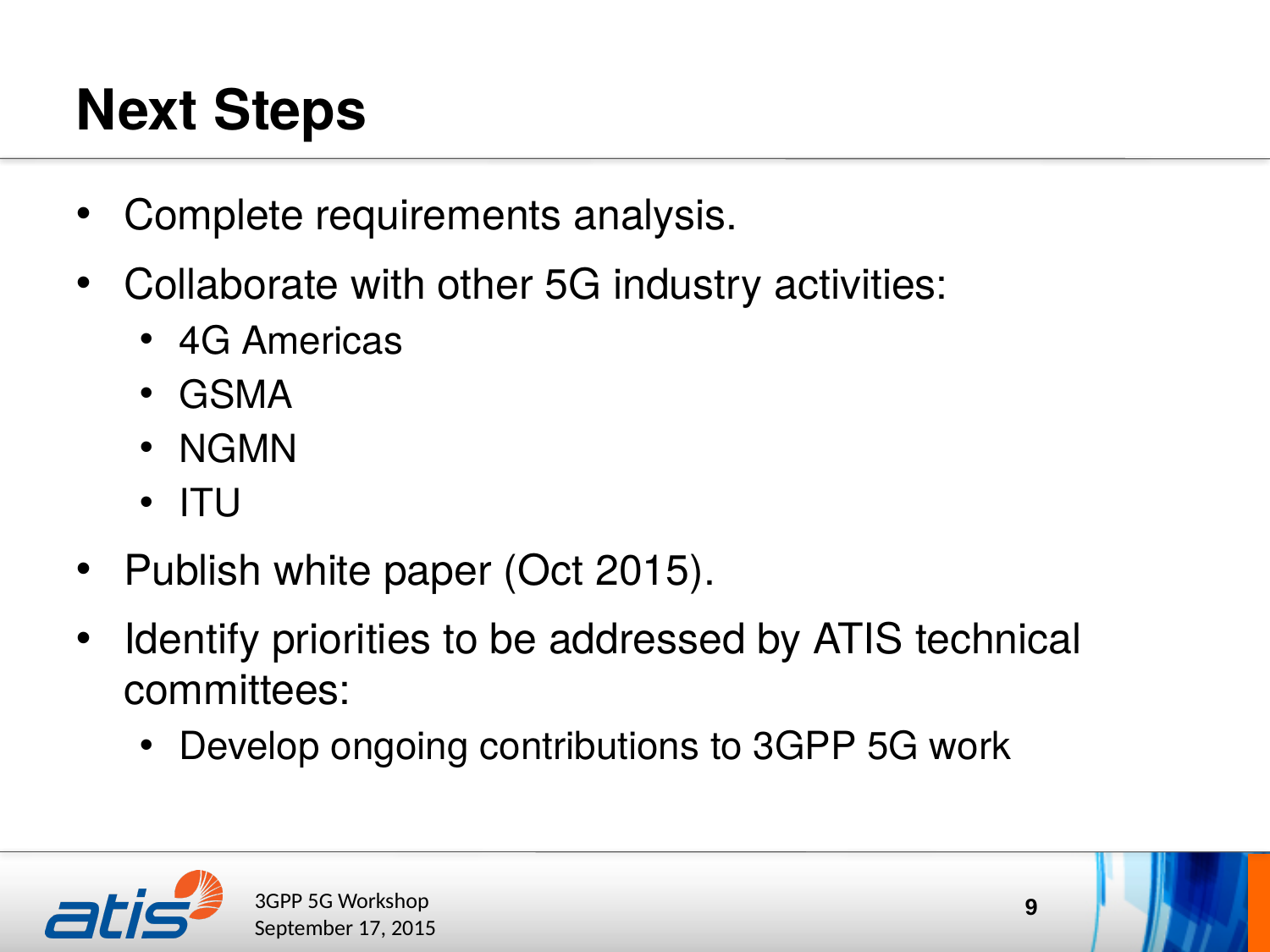

# Next Steps
Complete requirements analysis.
Collaborate with other 5G industry activities:
4G Americas
GSMA
NGMN
ITU
Publish white paper (Oct 2015).
Identify priorities to be addressed by ATIS technical committees:
Develop ongoing contributions to 3GPP 5G work

9